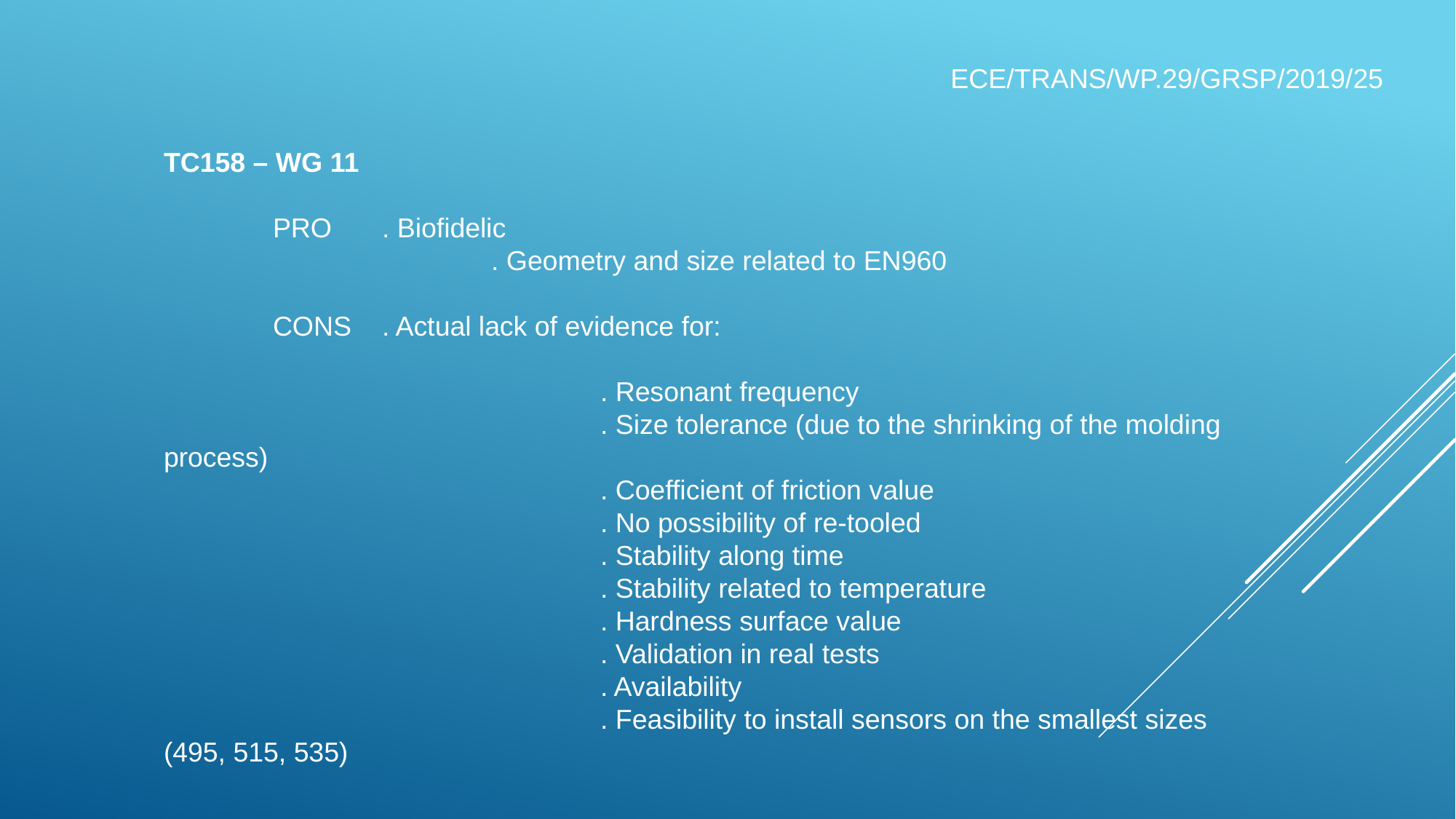

ECE/TRANS/WP.29/GRSP/2019/25
TC158 – WG 11

	PRO	. Biofidelic
			. Geometry and size related to EN960

	CONS	. Actual lack of evidence for:

				. Resonant frequency
				. Size tolerance (due to the shrinking of the molding process)
				. Coefficient of friction value
				. No possibility of re-tooled
				. Stability along time
				. Stability related to temperature
				. Hardness surface value
				. Validation in real tests
				. Availability
				. Feasibility to install sensors on the smallest sizes (495, 515, 535)